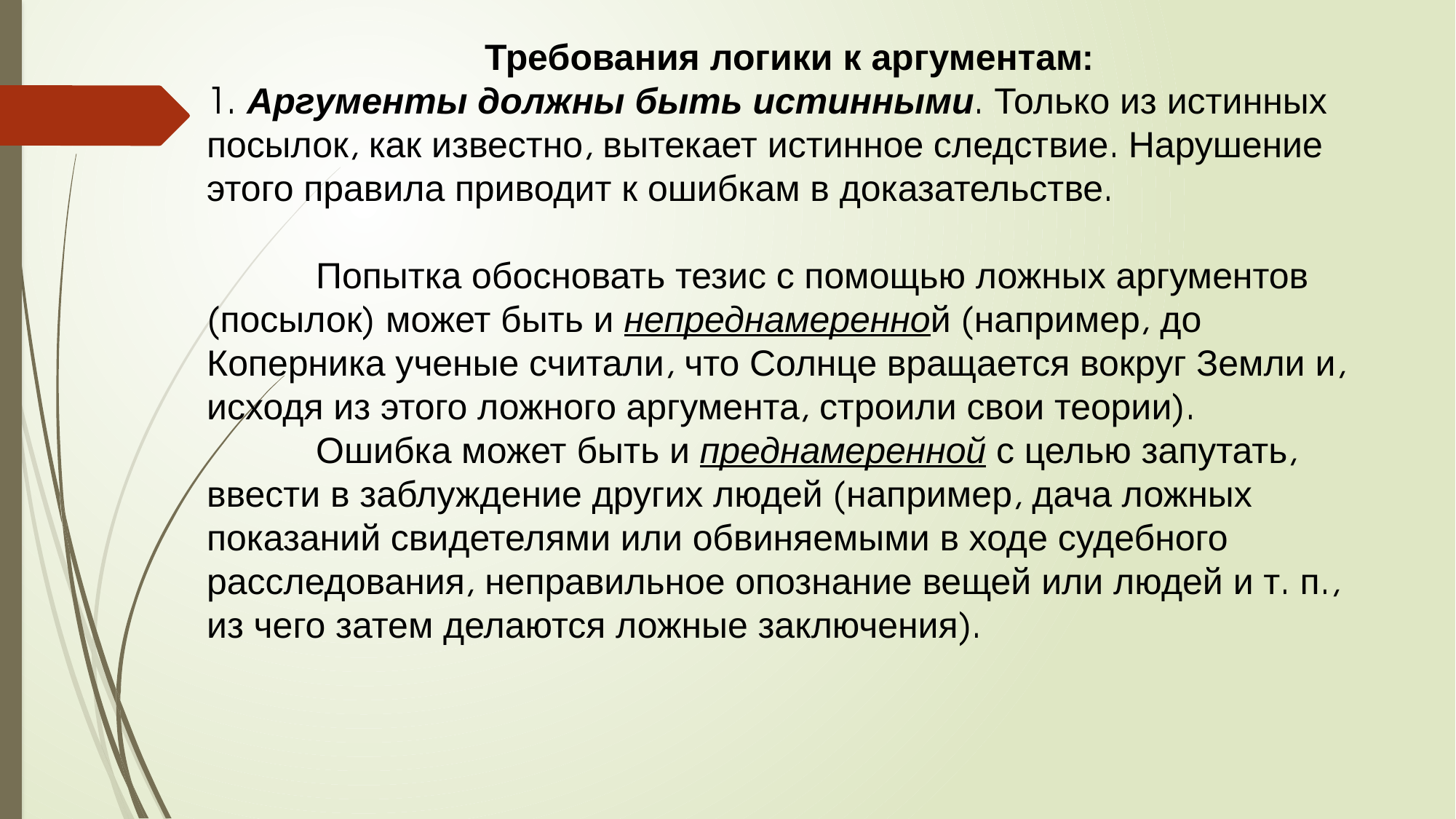

Требования логики к аргументам:
1. Аргументы должны быть истинными. Только из истинных посылок, как известно, вытекает истинное следствие. Нарушение этого правила приводит к ошибкам в доказательстве.

	Попытка обосновать тезис с помощью ложных аргументов (посылок) может быть и непреднамеренной (например, до Коперника ученые считали, что Солнце вращается вокруг Земли и, исходя из этого ложного аргумента, строили свои теории).
	Ошибка может быть и преднамеренной с целью запутать, ввести в заблуждение других людей (например, дача ложных показаний свидетелями или обвиняемыми в ходе судебного расследования, неправильное опознание вещей или людей и т. п., из чего затем делаются ложные заключения).